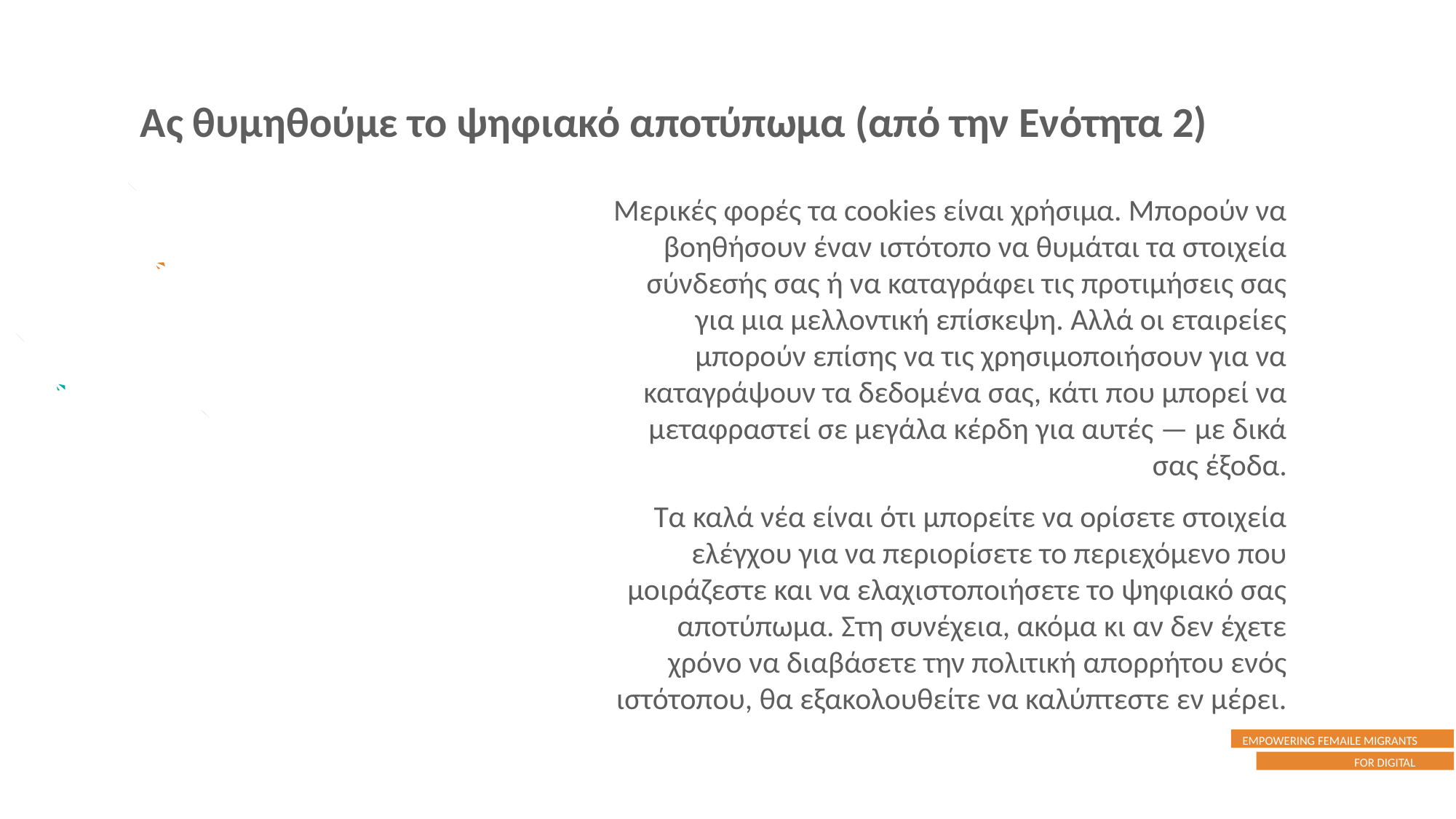

Ας θυμηθούμε το ψηφιακό αποτύπωμα (από την Ενότητα 2)

Κέρδη

Όριο

Ψηφιακό αποτύπωμα
Μερικές φορές τα cookies είναι χρήσιμα. Μπορούν να βοηθήσουν έναν ιστότοπο να θυμάται τα στοιχεία σύνδεσής σας ή να καταγράφει τις προτιμήσεις σας για μια μελλοντική επίσκεψη. Αλλά οι εταιρείες μπορούν επίσης να τις χρησιμοποιήσουν για να καταγράψουν τα δεδομένα σας, κάτι που μπορεί να μεταφραστεί σε μεγάλα κέρδη για αυτές — με δικά σας έξοδα.
Τα καλά νέα είναι ότι μπορείτε να ορίσετε στοιχεία ελέγχου για να περιορίσετε το περιεχόμενο που μοιράζεστε και να ελαχιστοποιήσετε το ψηφιακό σας αποτύπωμα. Στη συνέχεια, ακόμα κι αν δεν έχετε χρόνο να διαβάσετε την πολιτική απορρήτου ενός ιστότοπου, θα εξακολουθείτε να καλύπτεστε εν μέρει.